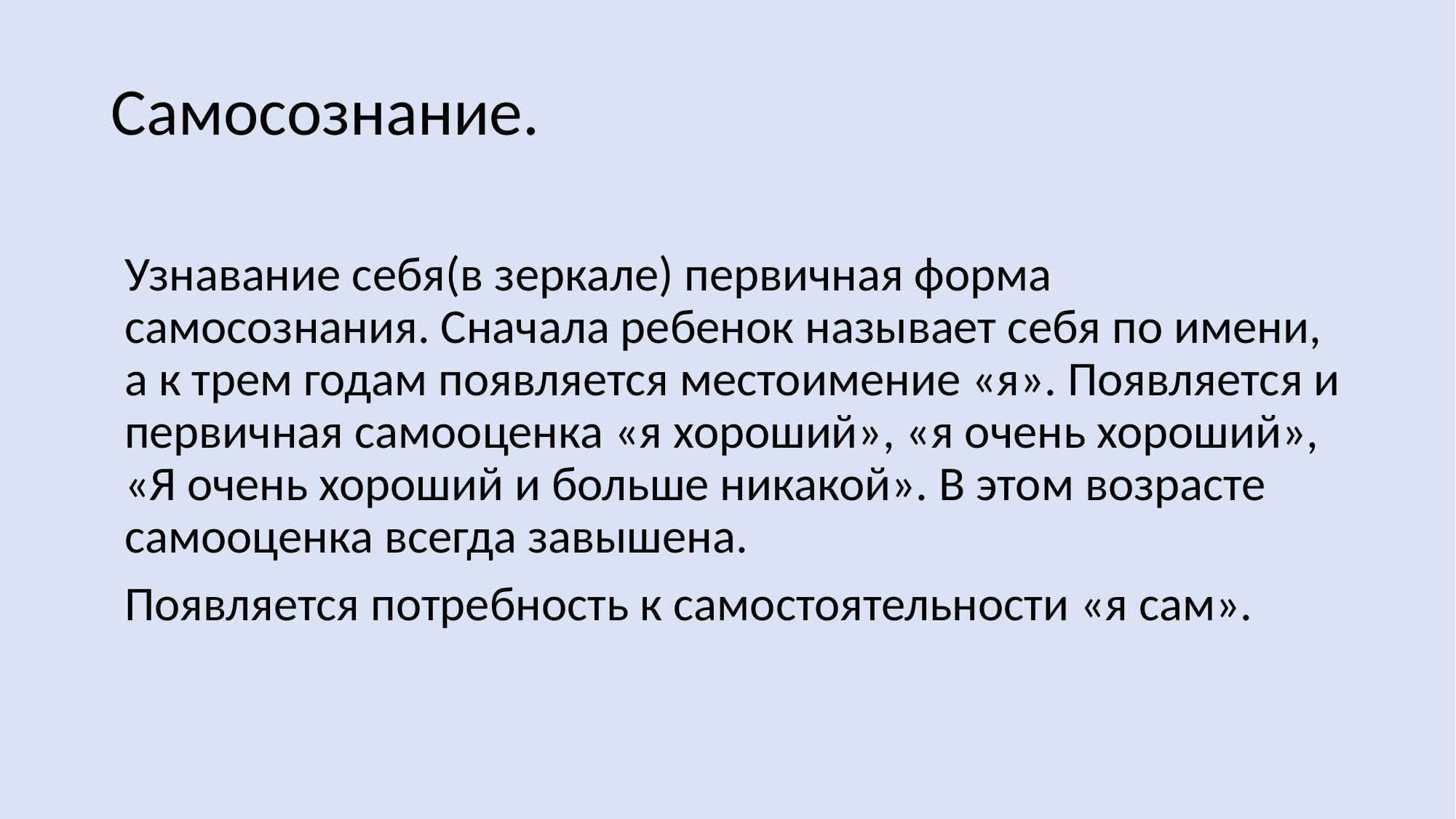

# Самосознание.
Узнавание себя(в зеркале) первичная форма самосознания. Сначала ребенок называет себя по имени, а к трем годам появляется местоимение «я». Появляется и первичная самооценка «я хороший», «я очень хороший», «Я очень хороший и больше никакой». В этом возрасте самооценка всегда завышена.
Появляется потребность к самостоятельности «я сам».